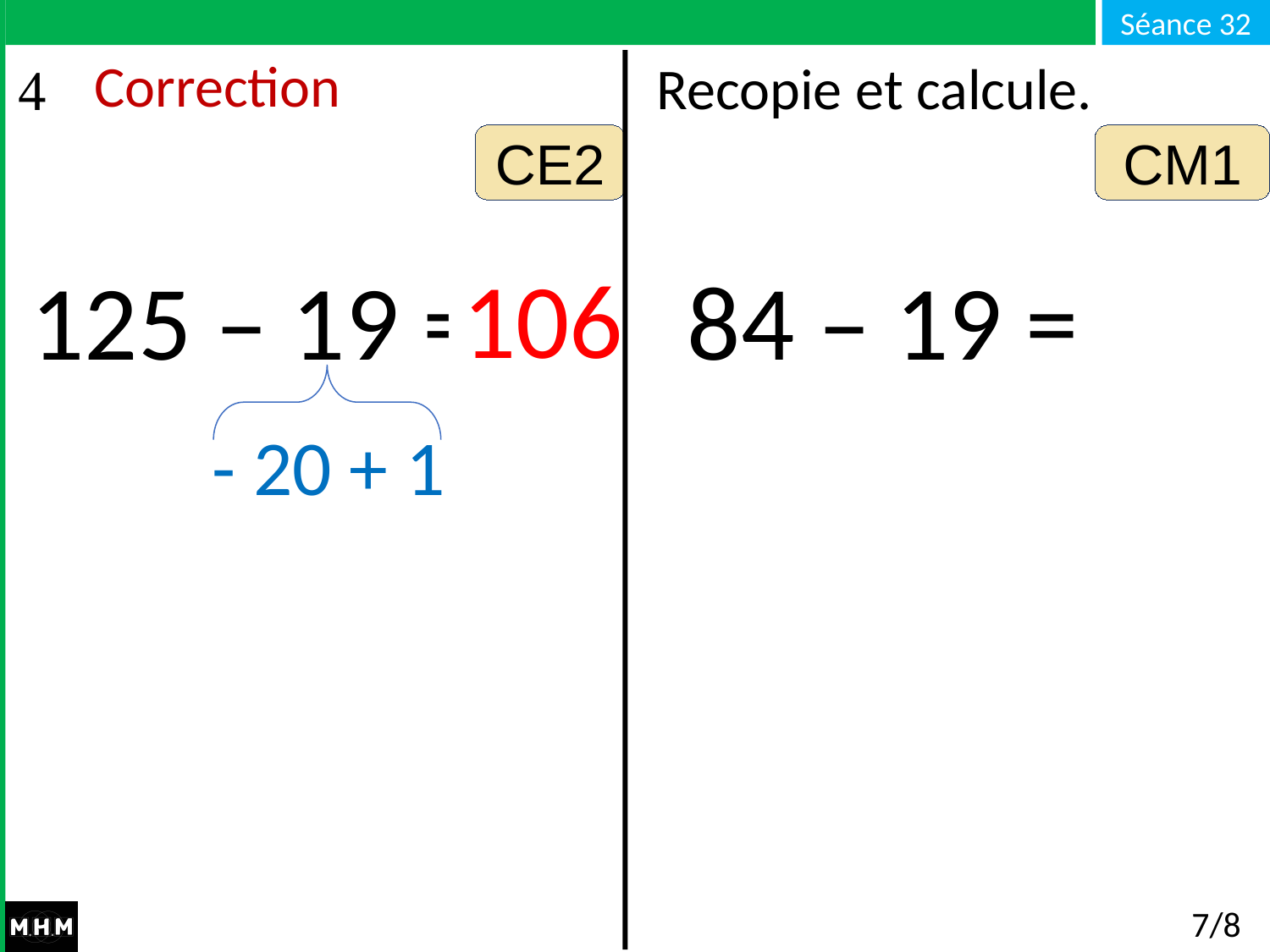

# Correction
Recopie et calcule.
CE2
CM1
106
84 – 19 =
125 – 19 =

- 20 + 1
7/8